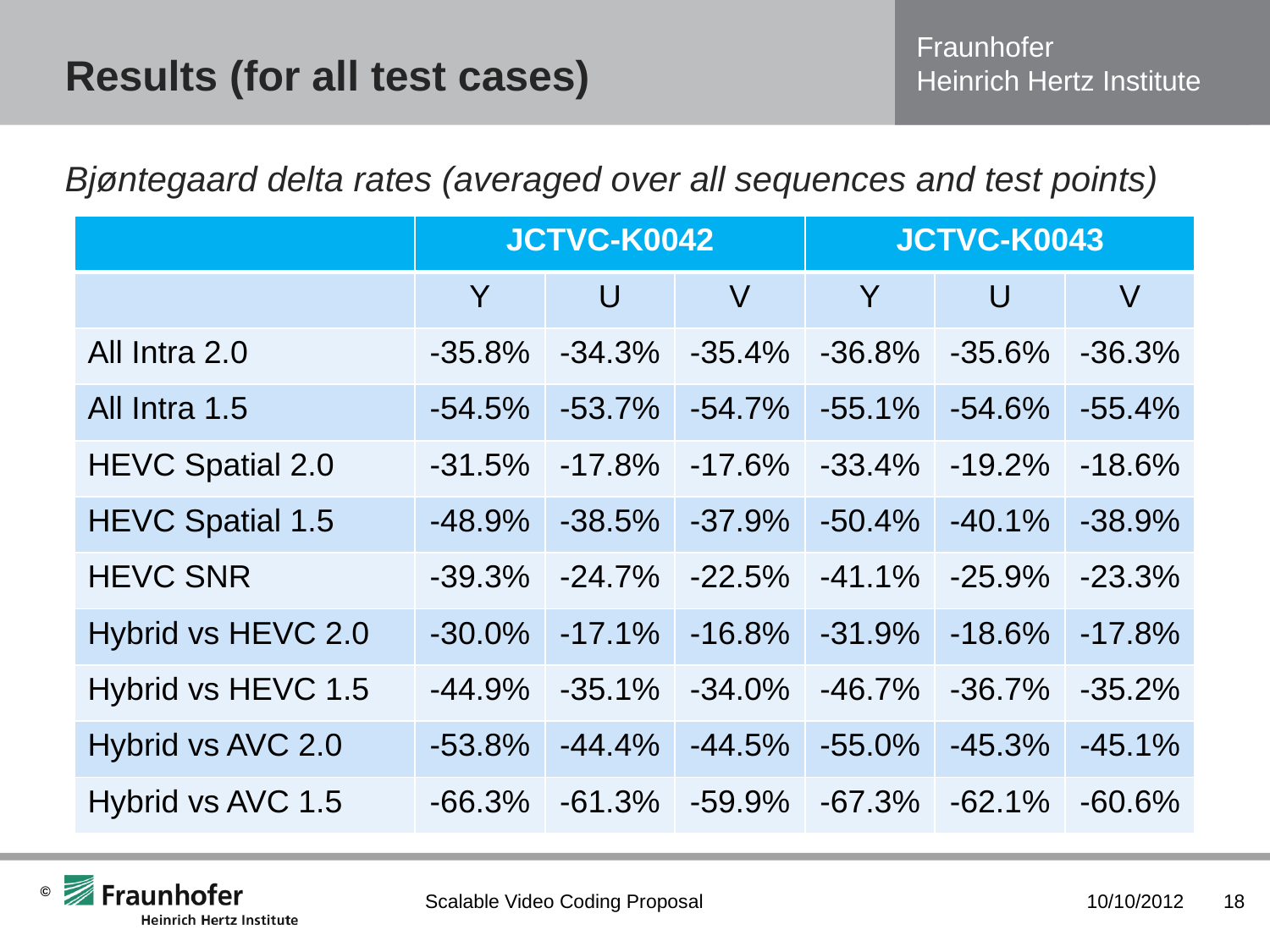

# Results (for all test cases)
Bjøntegaard delta rates (averaged over all sequences and test points)
|  | JCTVC-K0042 |  |  | JCTVC-K0043 |  |  |
| --- | --- | --- | --- | --- | --- | --- |
|  | Y | U | V | Y | U | V |
| All Intra 2.0 | -35.8% | -34.3% | -35.4% | -36.8% | -35.6% | -36.3% |
| All Intra 1.5 | -54.5% | -53.7% | -54.7% | -55.1% | -54.6% | -55.4% |
| HEVC Spatial 2.0 | -31.5% | -17.8% | -17.6% | -33.4% | -19.2% | -18.6% |
| HEVC Spatial 1.5 | -48.9% | -38.5% | -37.9% | -50.4% | -40.1% | -38.9% |
| HEVC SNR | -39.3% | -24.7% | -22.5% | -41.1% | -25.9% | -23.3% |
| Hybrid vs HEVC 2.0 | -30.0% | -17.1% | -16.8% | -31.9% | -18.6% | -17.8% |
| Hybrid vs HEVC 1.5 | -44.9% | -35.1% | -34.0% | -46.7% | -36.7% | -35.2% |
| Hybrid vs AVC 2.0 | -53.8% | -44.4% | -44.5% | -55.0% | -45.3% | -45.1% |
| Hybrid vs AVC 1.5 | -66.3% | -61.3% | -59.9% | -67.3% | -62.1% | -60.6% |
Scalable Video Coding Proposal
10/10/2012
18